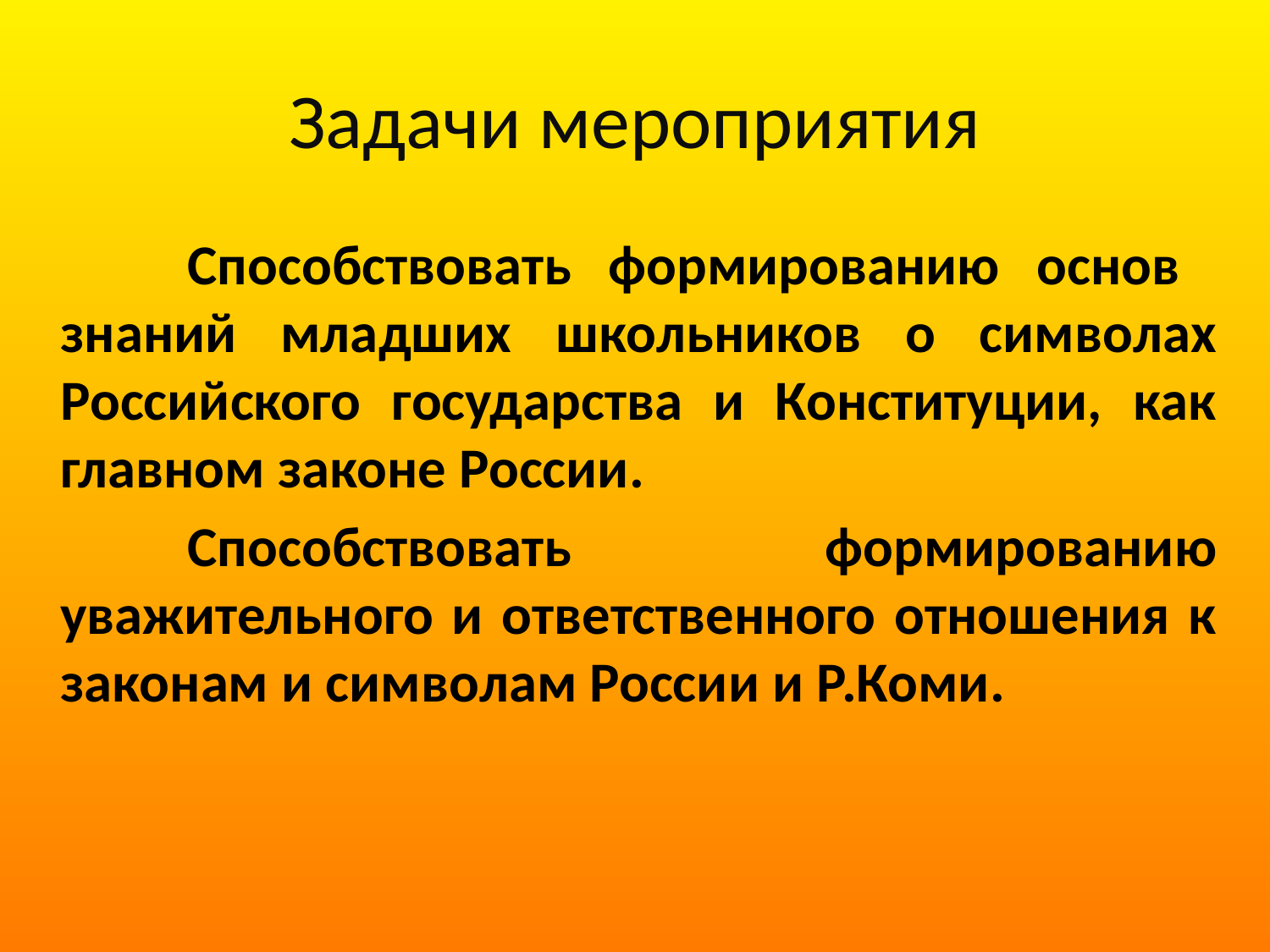

# Задачи мероприятия
		Способствовать формированию основ  знаний младших школьников о символах Российского государства и Конституции, как главном законе России.
		Способствовать формированию уважительного и ответственного отношения к законам и символам России и Р.Коми.